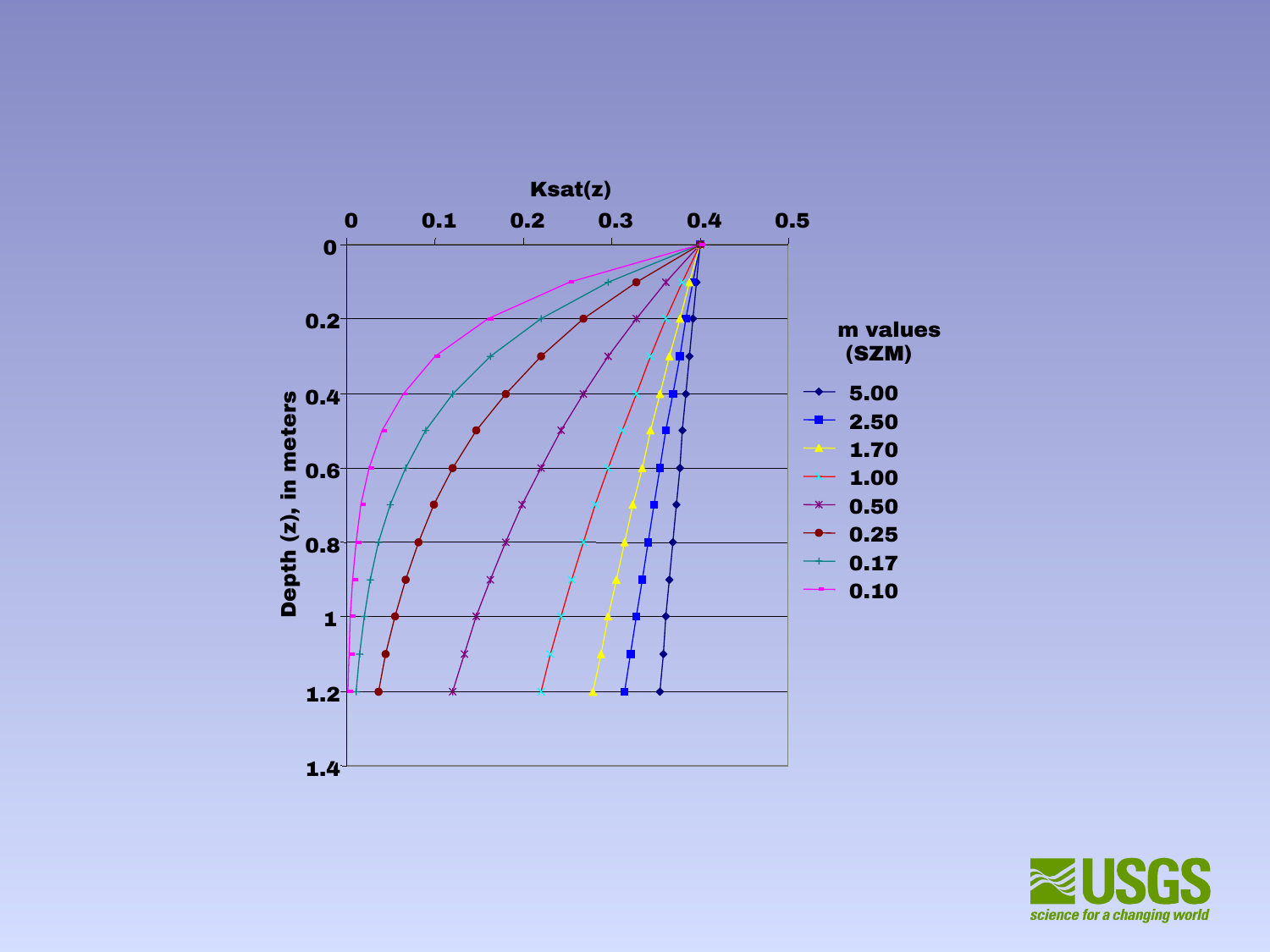

Ksat(z)
0
0.1
0.2
0.3
0.4
0.5

0

0.2

m values

(SZM)

5.00
0.4

2.50

1.70

0.6

1.00

Depth (z), in meters
0.50

0.25

0.8

0.17

0.10

1

1.2

1.4